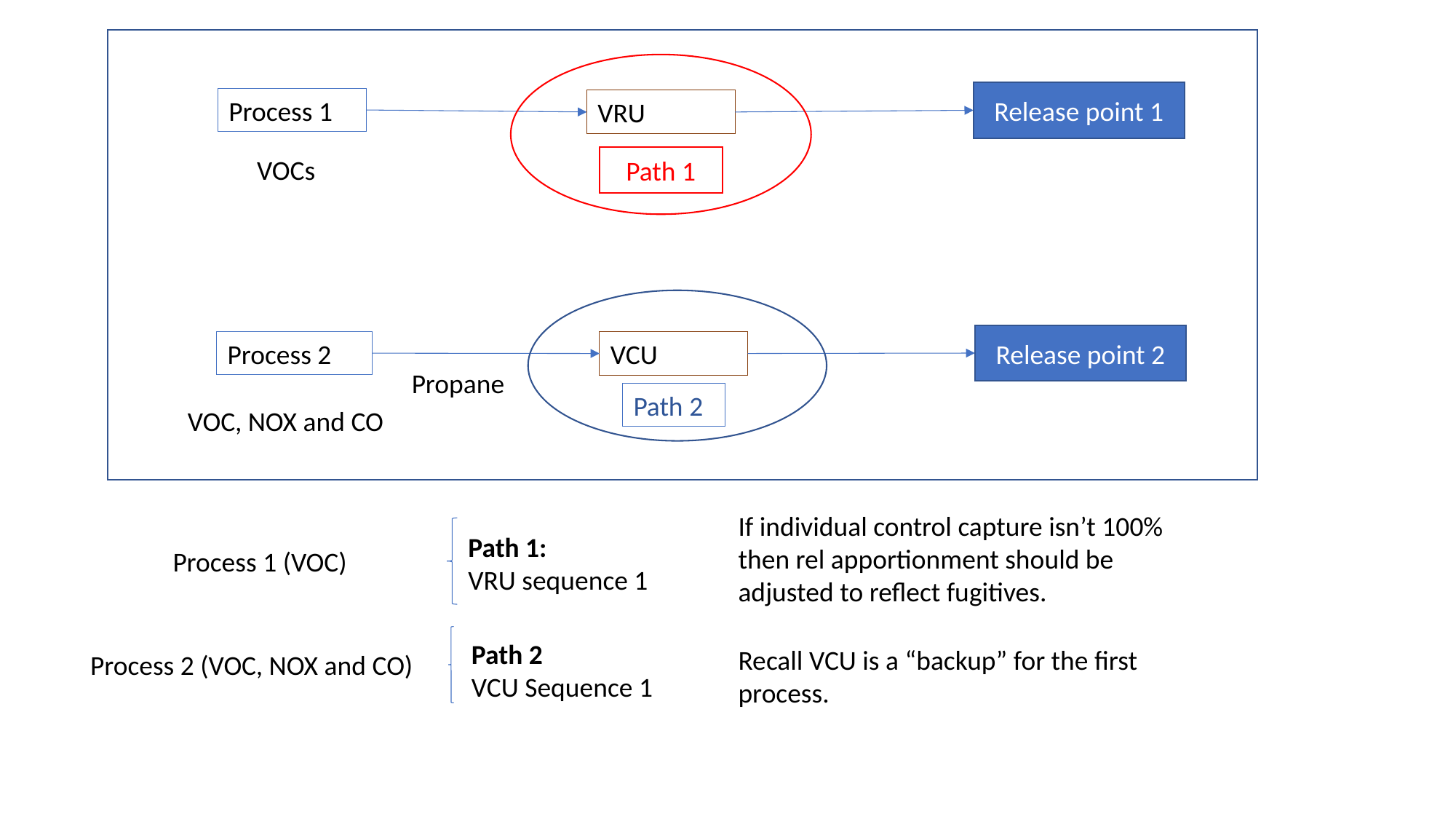

Release point 1
Process 1
VRU
Path 1
VOCs

Release point 2
Process 2
VCU
Propane
Path 2
VOC, NOX and CO
If individual control capture isn’t 100% then rel apportionment should be adjusted to reflect fugitives.

Path 1:
VRU sequence 1
Process 1 (VOC)

Path 2
VCU Sequence 1
Recall VCU is a “backup” for the first process.
Process 2 (VOC, NOX and CO)